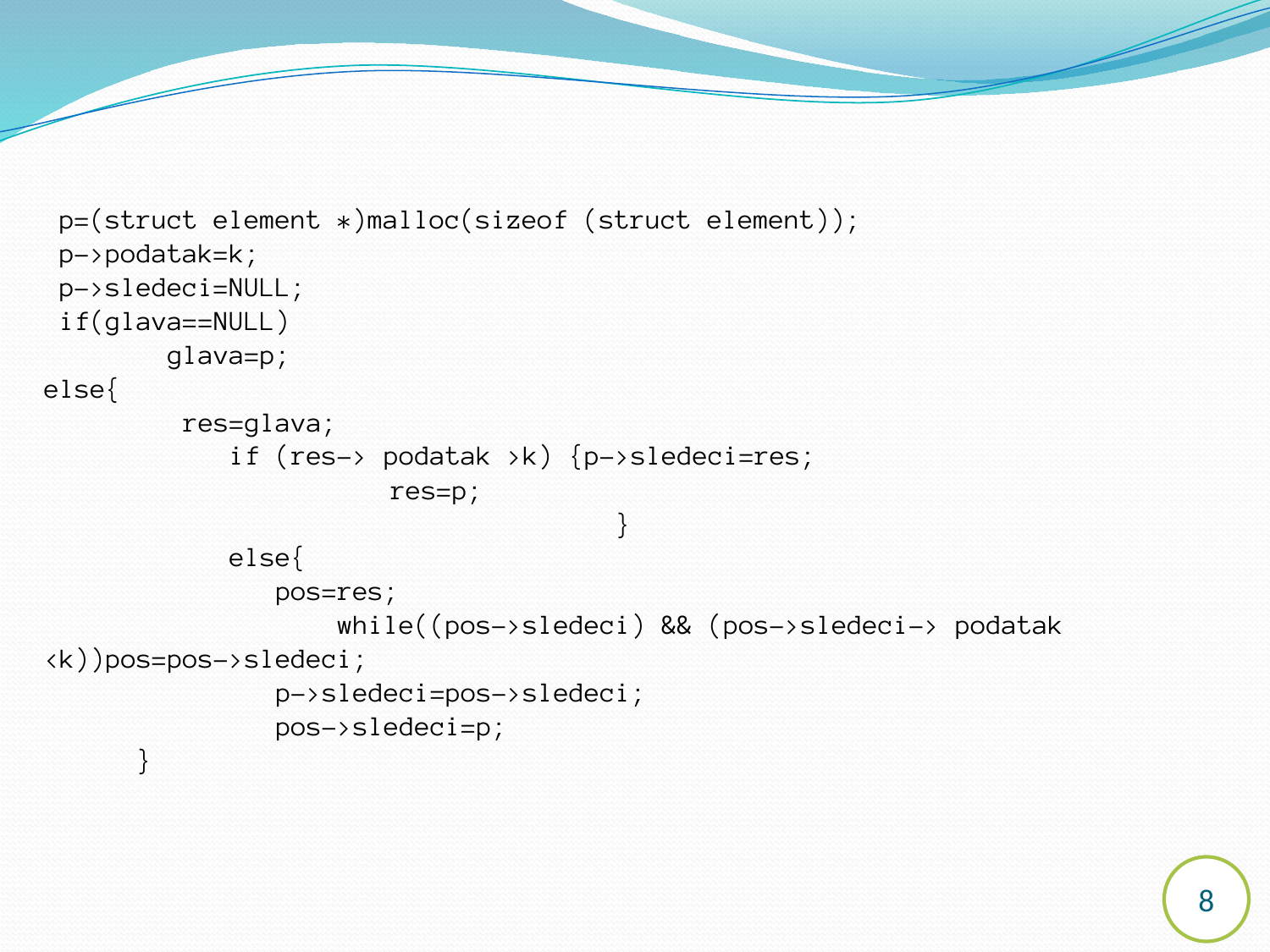

p=(struct element *)malloc(sizeof (struct element));
 p->podatak=k;
 p->sledeci=NULL;
 if(glava==NULL)
        glava=p;
else{
         res=glava;
            if (res-> podatak >k) {p->sledeci=res;
		      res=p;
                                     }
            else{
               pos=res;
                   while((pos->sledeci) && (pos->sledeci-> podatak <k))pos=pos->sledeci;
               p->sledeci=pos->sledeci;
               pos->sledeci=p;
      }

8